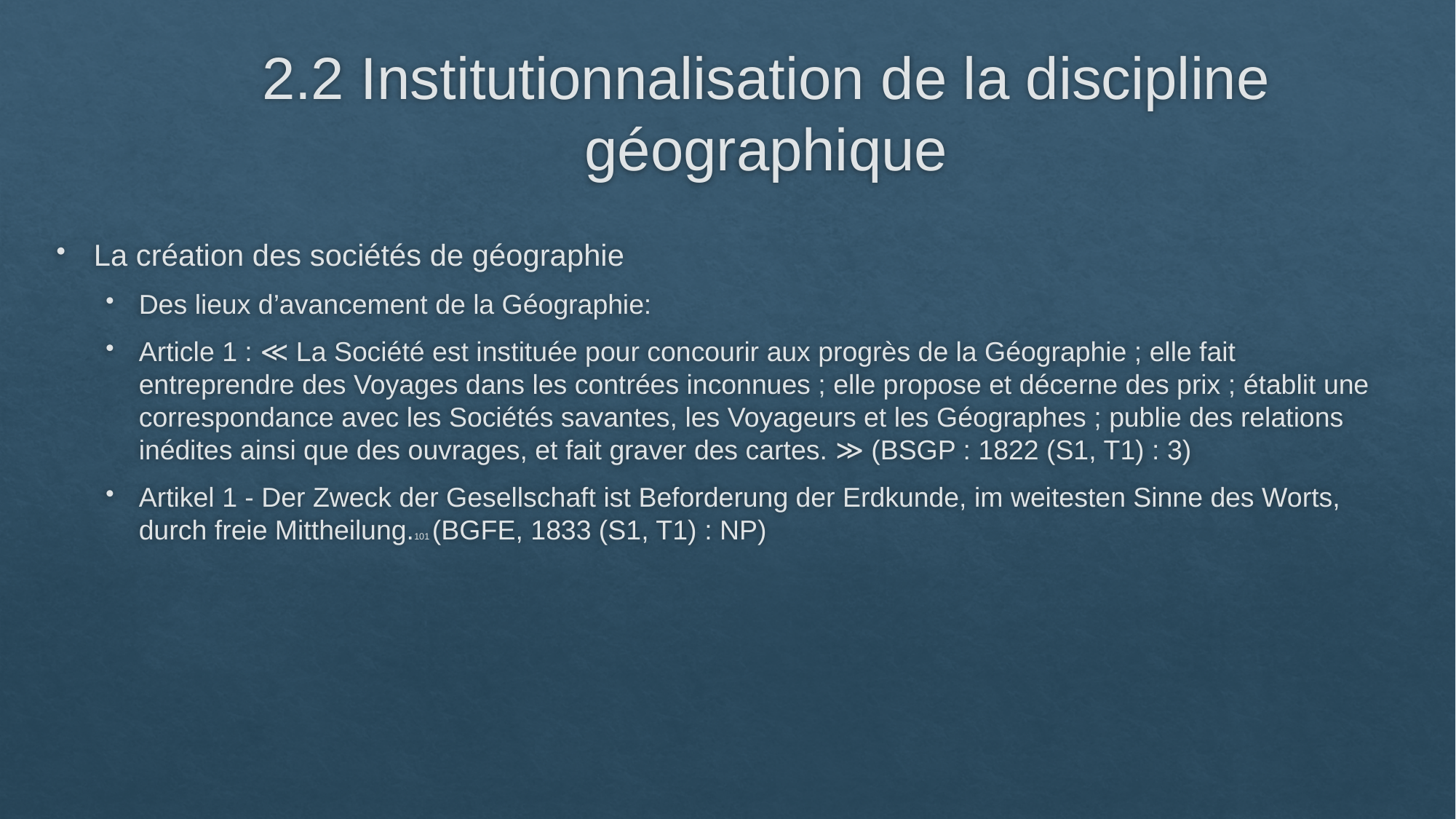

# 2.2 Institutionnalisation de la discipline géographique
La création des sociétés de géographie
Des lieux d’avancement de la Géographie:
Article 1 : ≪ La Société est instituée pour concourir aux progrès de la Géographie ; elle fait entreprendre des Voyages dans les contrées inconnues ; elle propose et décerne des prix ; établit une correspondance avec les Sociétés savantes, les Voyageurs et les Géographes ; publie des relations inédites ainsi que des ouvrages, et fait graver des cartes. ≫ (BSGP : 1822 (S1, T1) : 3)
Artikel 1 - Der Zweck der Gesellschaft ist Beforderung der Erdkunde, im weitesten Sinne des Worts, durch freie Mittheilung.101 (BGFE, 1833 (S1, T1) : NP)